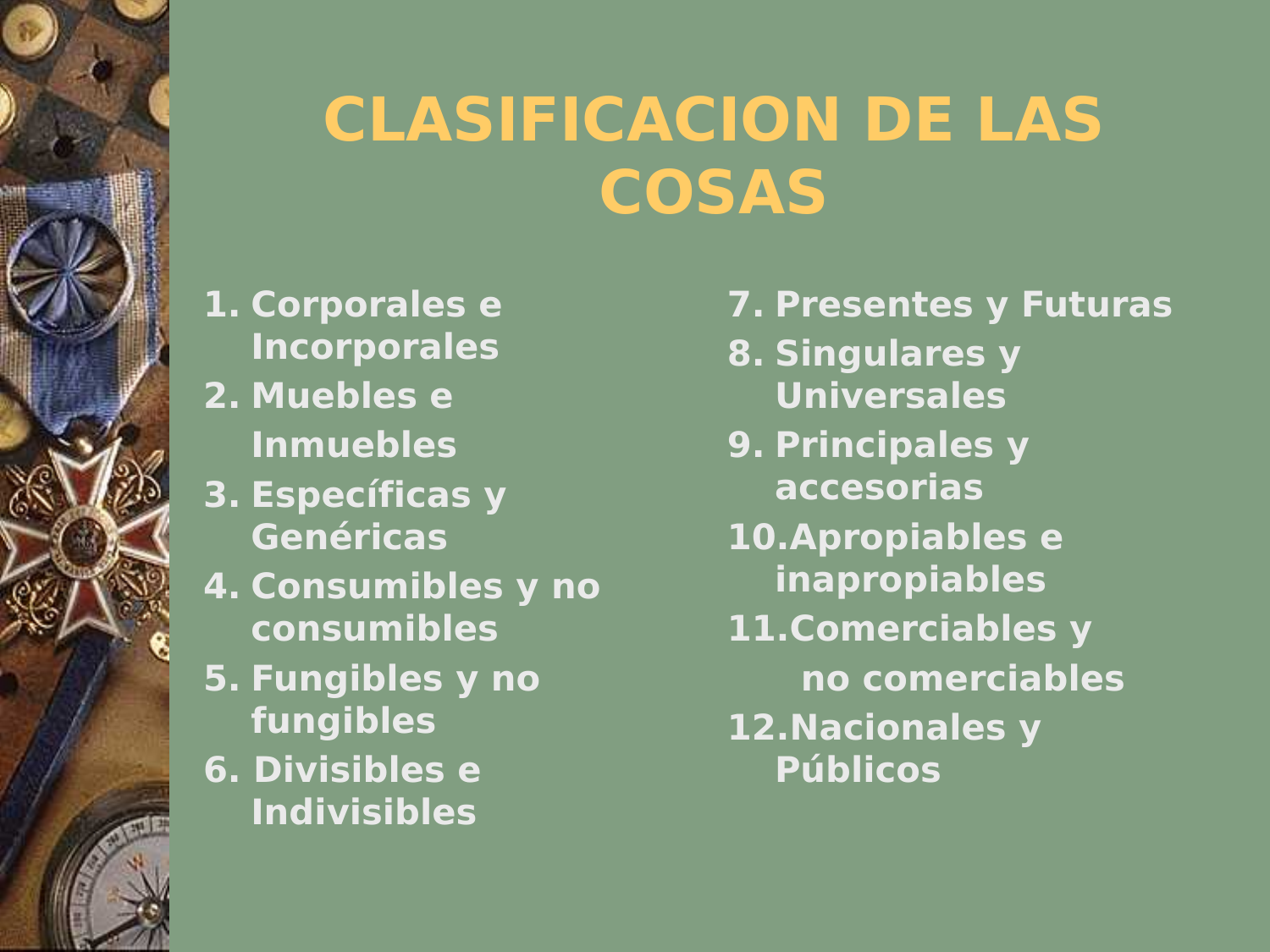

# CLASIFICACION DE LAS COSAS
1.	Corporales e Incorporales
2.	Muebles e
	Inmuebles
3.	Específicas y Genéricas
4.	Consumibles y no consumibles
5.	Fungibles y no fungibles
6. Divisibles e Indivisibles
7.	Presentes y Futuras
8.	Singulares y Universales
9.	Principales y accesorias
10.Apropiables e  inapropiables
11.Comerciables y
      no comerciables
12.Nacionales y  Públicos